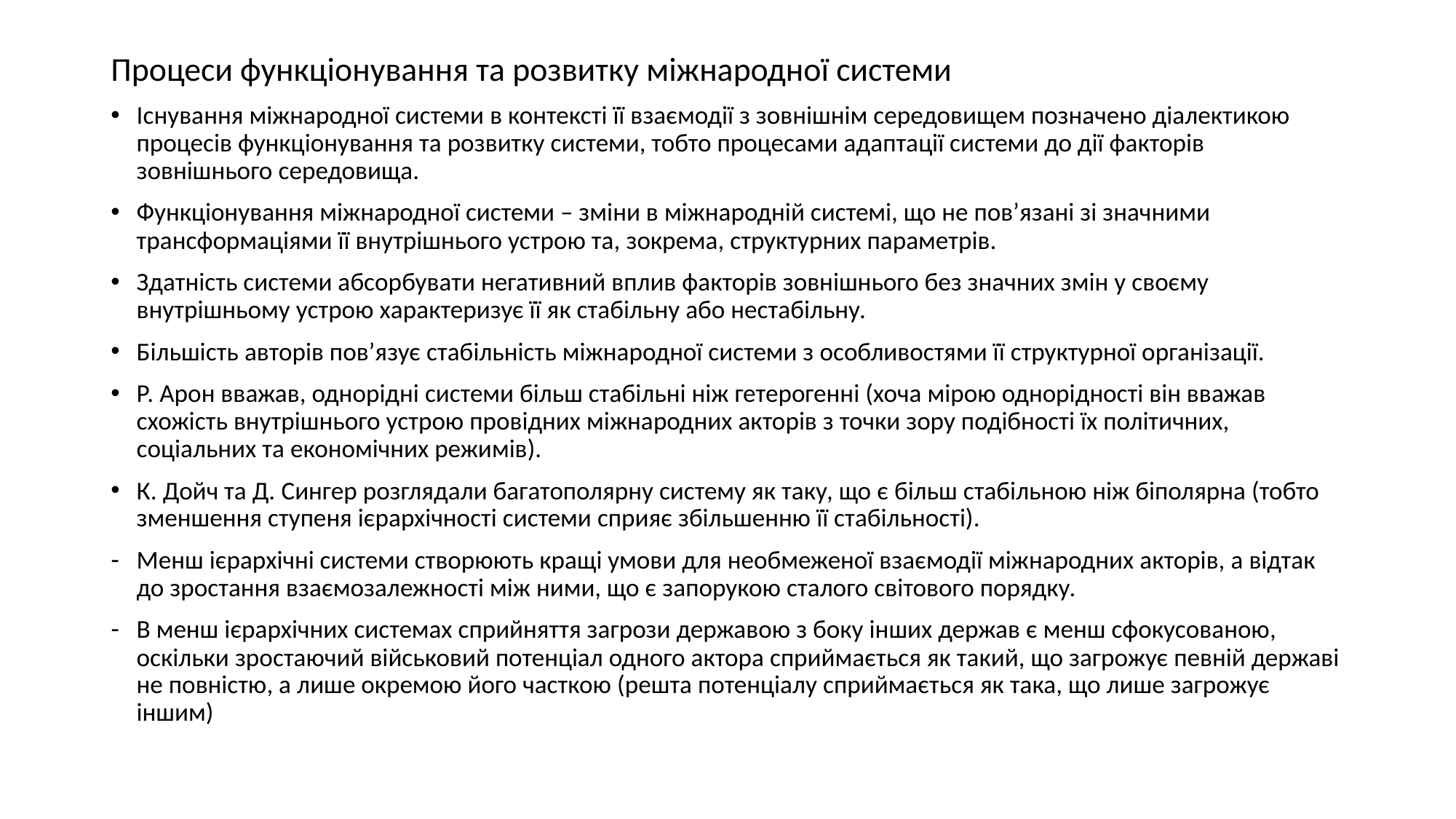

# Процеси функціонування та розвитку міжнародної системи
Існування міжнародної системи в контексті її взаємодії з зовнішнім середовищем позначено діалектикою процесів функціонування та розвитку системи, тобто процесами адаптації системи до дії факторів зовнішнього середовища.
Функціонування міжнародної системи – зміни в міжнародній системі, що не пов’язані зі значними трансформаціями її внутрішнього устрою та, зокрема, структурних параметрів.
Здатність системи абсорбувати негативний вплив факторів зовнішнього без значних змін у своєму внутрішньому устрою характеризує її як стабільну або нестабільну.
Більшість авторів пов’язує стабільність міжнародної системи з особливостями її структурної організації.
Р. Арон вважав, однорідні системи більш стабільні ніж гетерогенні (хоча мірою однорідності він вважав схожість внутрішнього устрою провідних міжнародних акторів з точки зору подібності їх політичних, соціальних та економічних режимів).
К. Дойч та Д. Сингер розглядали багатополярну систему як таку, що є більш стабільною ніж біполярна (тобто зменшення ступеня ієрархічності системи сприяє збільшенню її стабільності).
Менш ієрархічні системи створюють кращі умови для необмеженої взаємодії міжнародних акторів, а відтак до зростання взаємозалежності між ними, що є запорукою сталого світового порядку.
В менш ієрархічних системах сприйняття загрози державою з боку інших держав є менш сфокусованою, оскільки зростаючий військовий потенціал одного актора сприймається як такий, що загрожує певній державі не повністю, а лише окремою його часткою (решта потенціалу сприймається як така, що лише загрожує іншим)